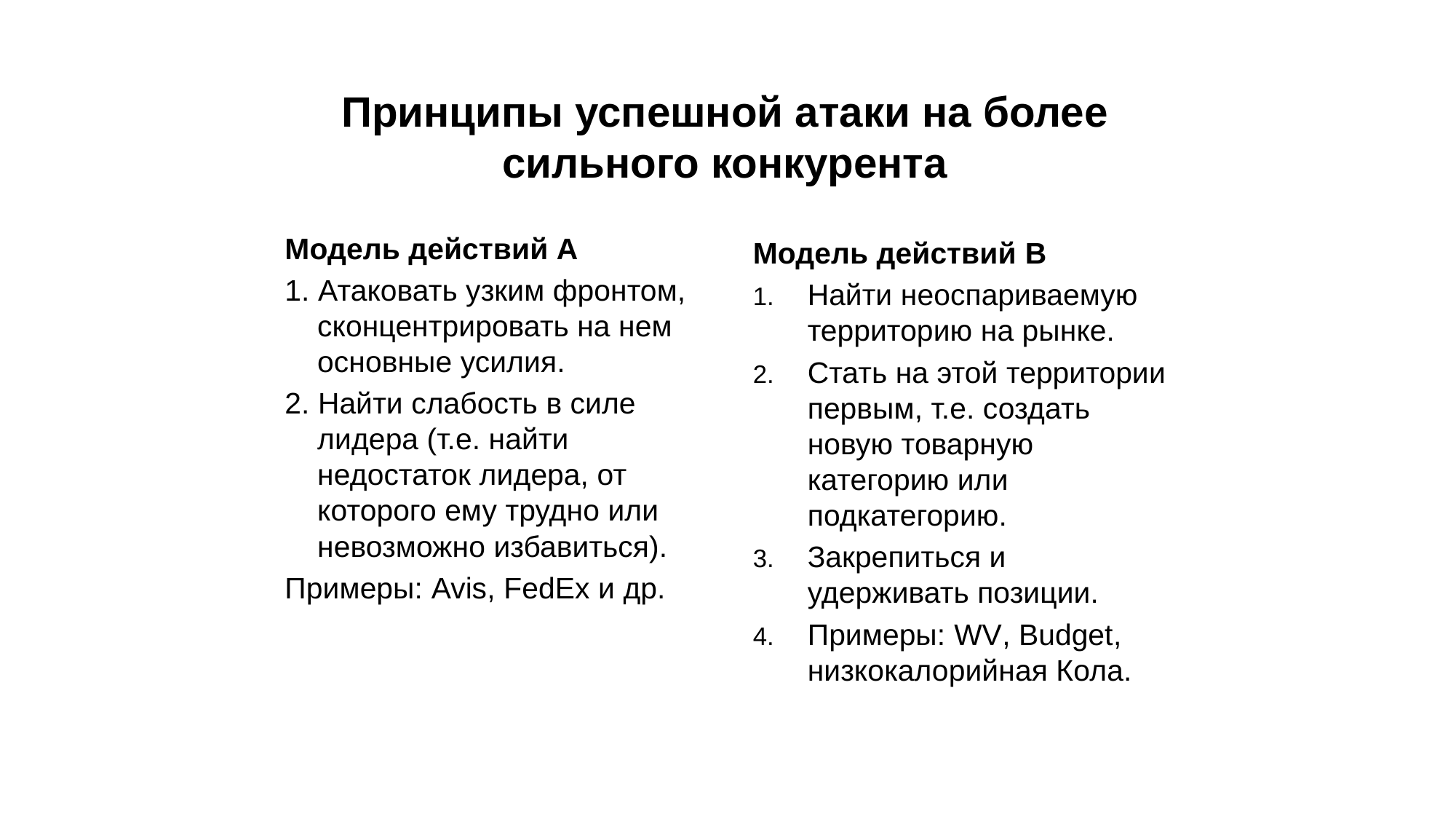

# Принципы успешной атаки на более сильного конкурента
Модель действий А
1. Атаковать узким фронтом, сконцентрировать на нем основные усилия.
2. Найти слабость в силе лидера (т.е. найти недостаток лидера, от которого ему трудно или невозможно избавиться).
Примеры: Avis, FedEx и др.
Модель действий B
Найти неоспариваемую территорию на рынке.
Стать на этой территории первым, т.е. создать новую товарную категорию или подкатегорию.
Закрепиться и удерживать позиции.
Примеры: WV, Budget, низкокалорийная Кола.